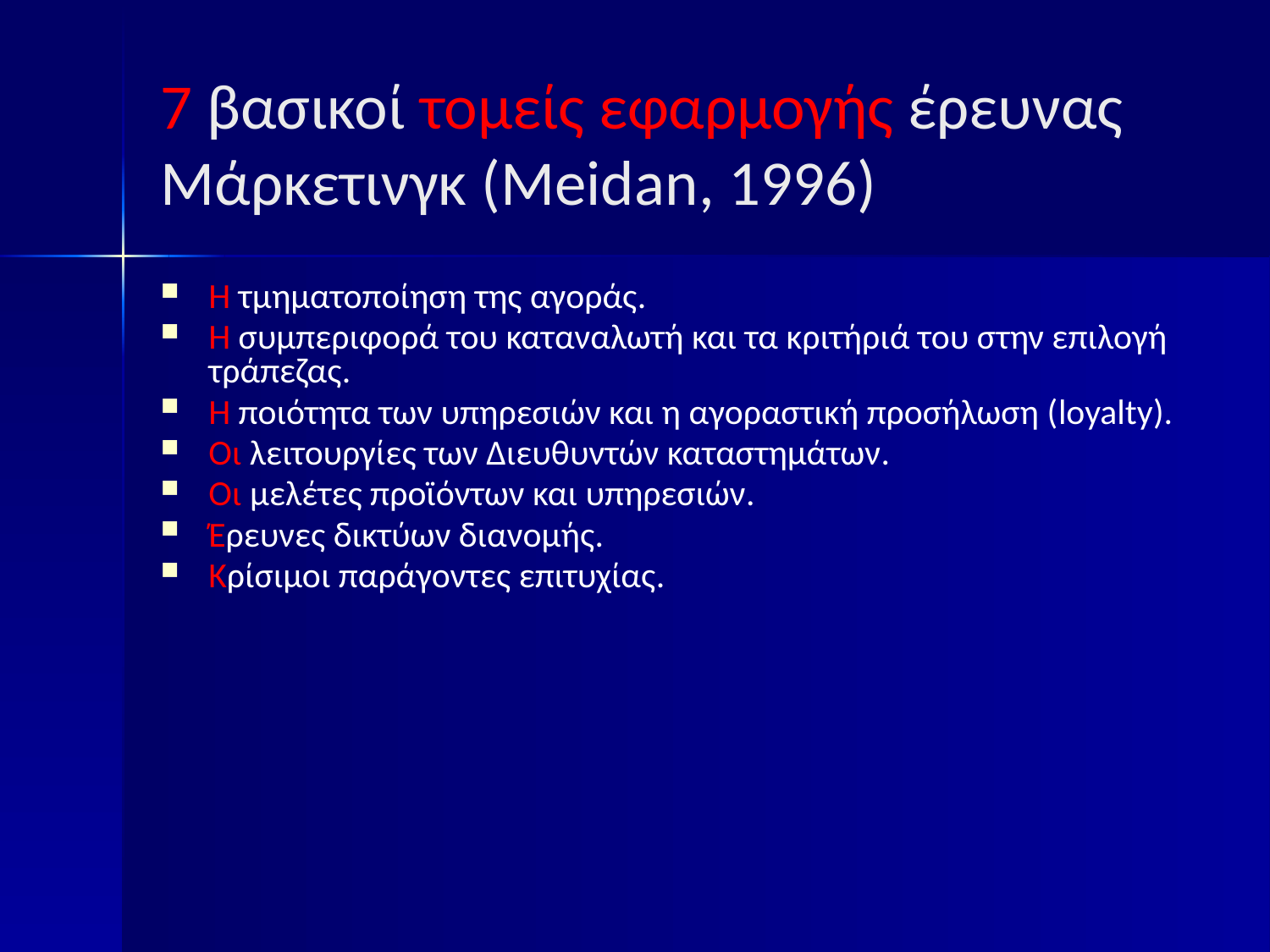

# 7 βασικοί τομείς εφαρμογής έρευνας Μάρκετινγκ (Meidan, 1996)
Η τμηματοποίηση της αγοράς.
Η συμπεριφορά του καταναλωτή και τα κριτήριά του στην επιλογή τράπεζας.
Η ποιότητα των υπηρεσιών και η αγοραστική προσήλωση (loyalty).
Οι λειτουργίες των Διευθυντών καταστημάτων.
Οι μελέτες προϊόντων και υπηρεσιών.
Έρευνες δικτύων διανομής.
Κρίσιμοι παράγοντες επιτυχίας.